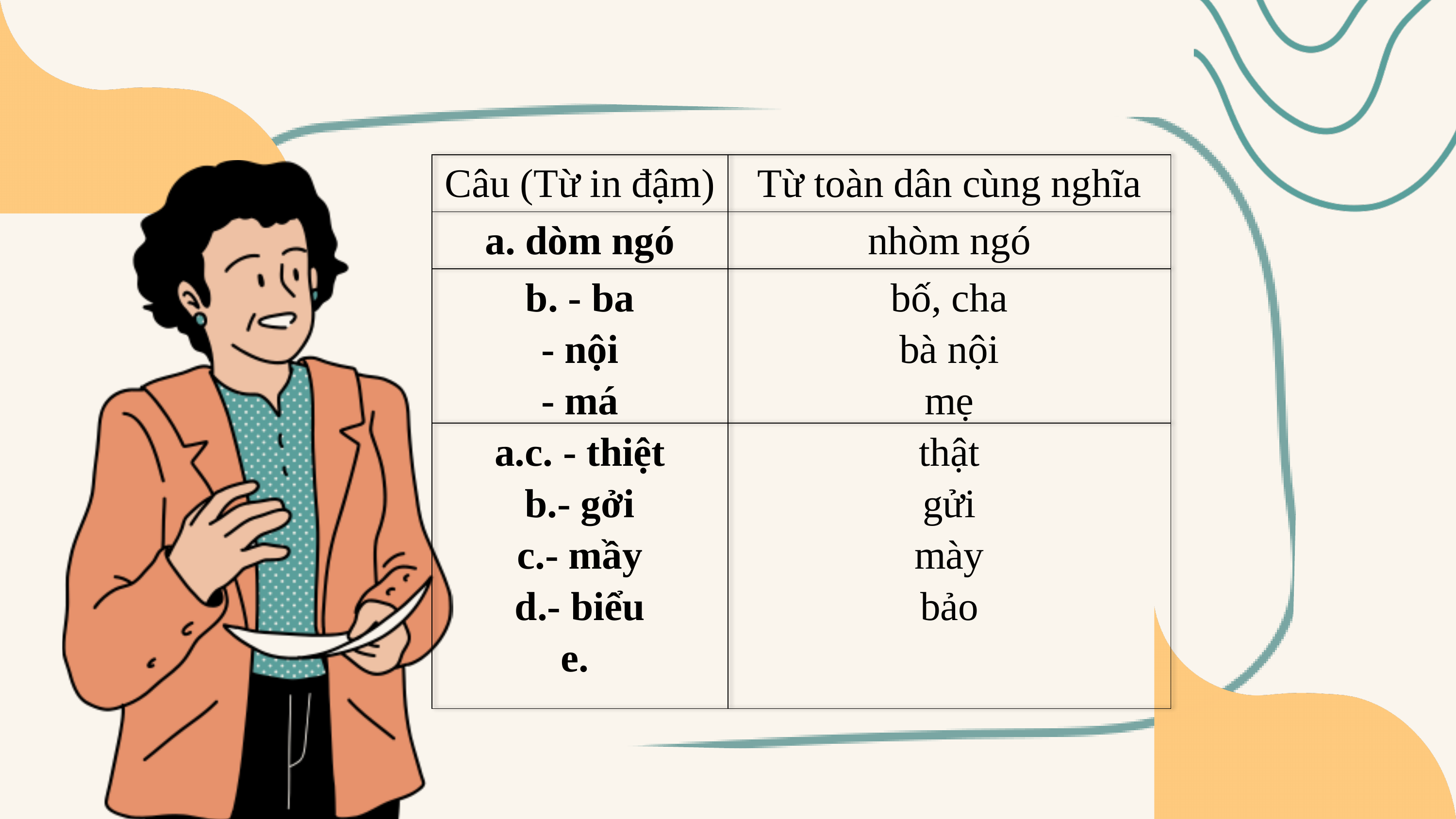

| Câu (Từ in đậm) | Từ toàn dân cùng nghĩa |
| --- | --- |
| a. dòm ngó | nhòm ngó |
| b. - ba - nội - má | bố, cha bà nội mẹ |
| c. - thiệt - gởi - mầy - biểu | thật gửi mày bảo |